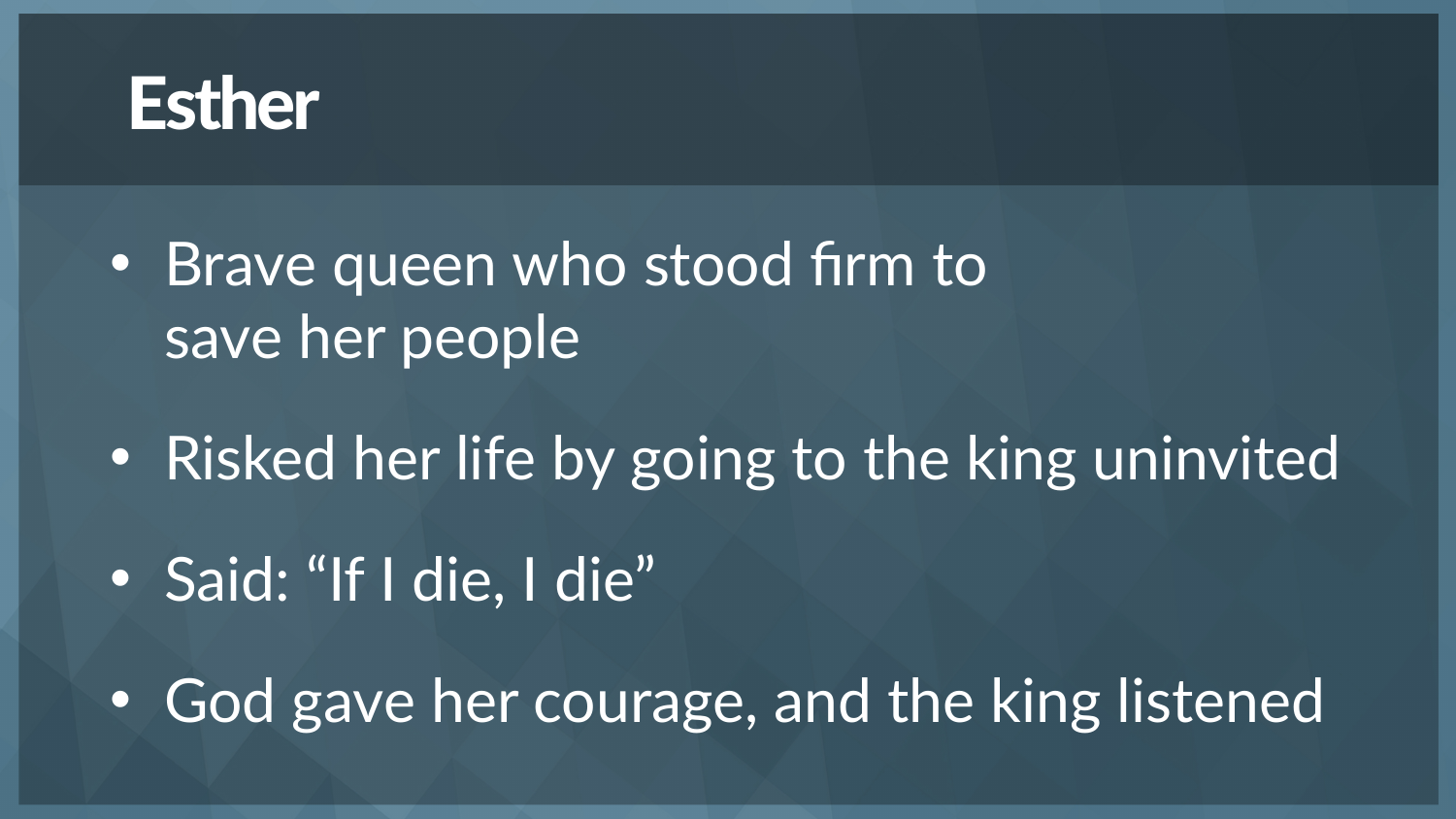

# Esther
Brave queen who stood firm to
save her people
Risked her life by going to the king uninvited
Said: “If I die, I die”
God gave her courage, and the king listened